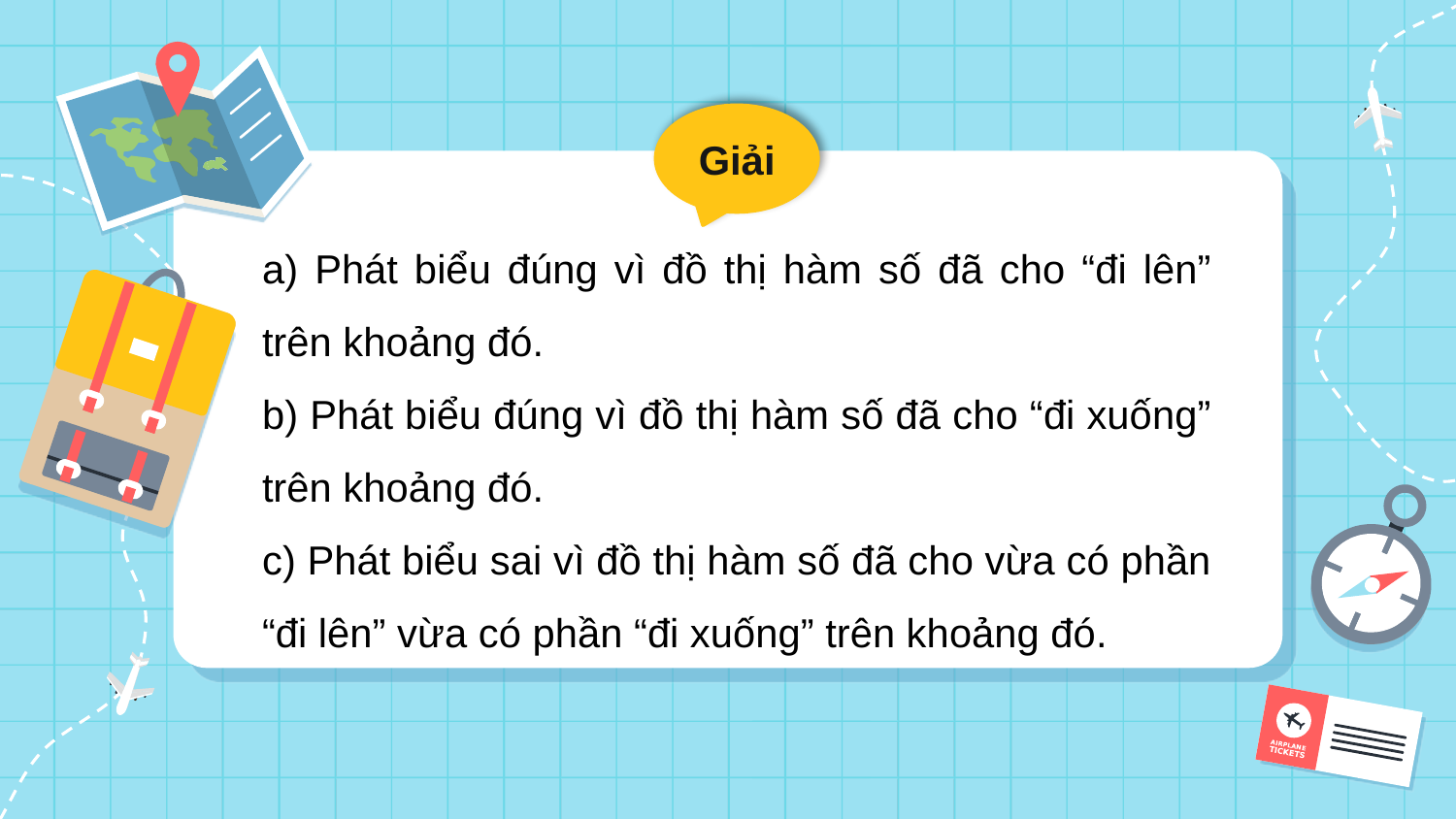

Giải
a) Phát biểu đúng vì đồ thị hàm số đã cho “đi lên” trên khoảng đó.
b) Phát biểu đúng vì đồ thị hàm số đã cho “đi xuống” trên khoảng đó.
c) Phát biểu sai vì đồ thị hàm số đã cho vừa có phần “đi lên” vừa có phần “đi xuống” trên khoảng đó.